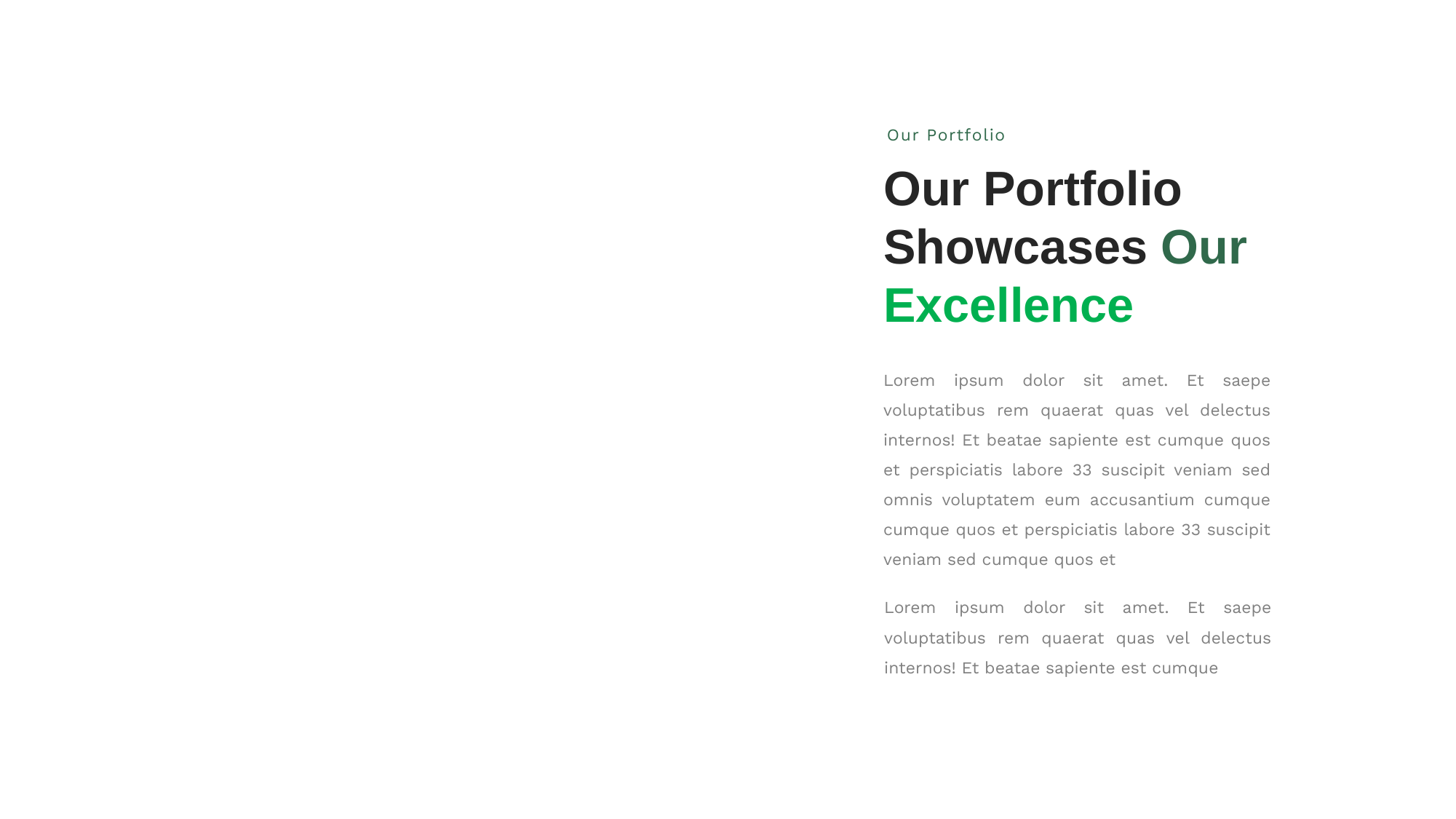

Our Portfolio

Our Portfolio Showcases Our Excellence
Lorem ipsum dolor sit amet. Et saepe voluptatibus rem quaerat quas vel delectus internos! Et beatae sapiente est cumque quos et perspiciatis labore 33 suscipit veniam sed omnis voluptatem eum accusantium cumque cumque quos et perspiciatis labore 33 suscipit veniam sed cumque quos et

Lorem ipsum dolor sit amet. Et saepe voluptatibus rem quaerat quas vel delectus internos! Et beatae sapiente est cumque